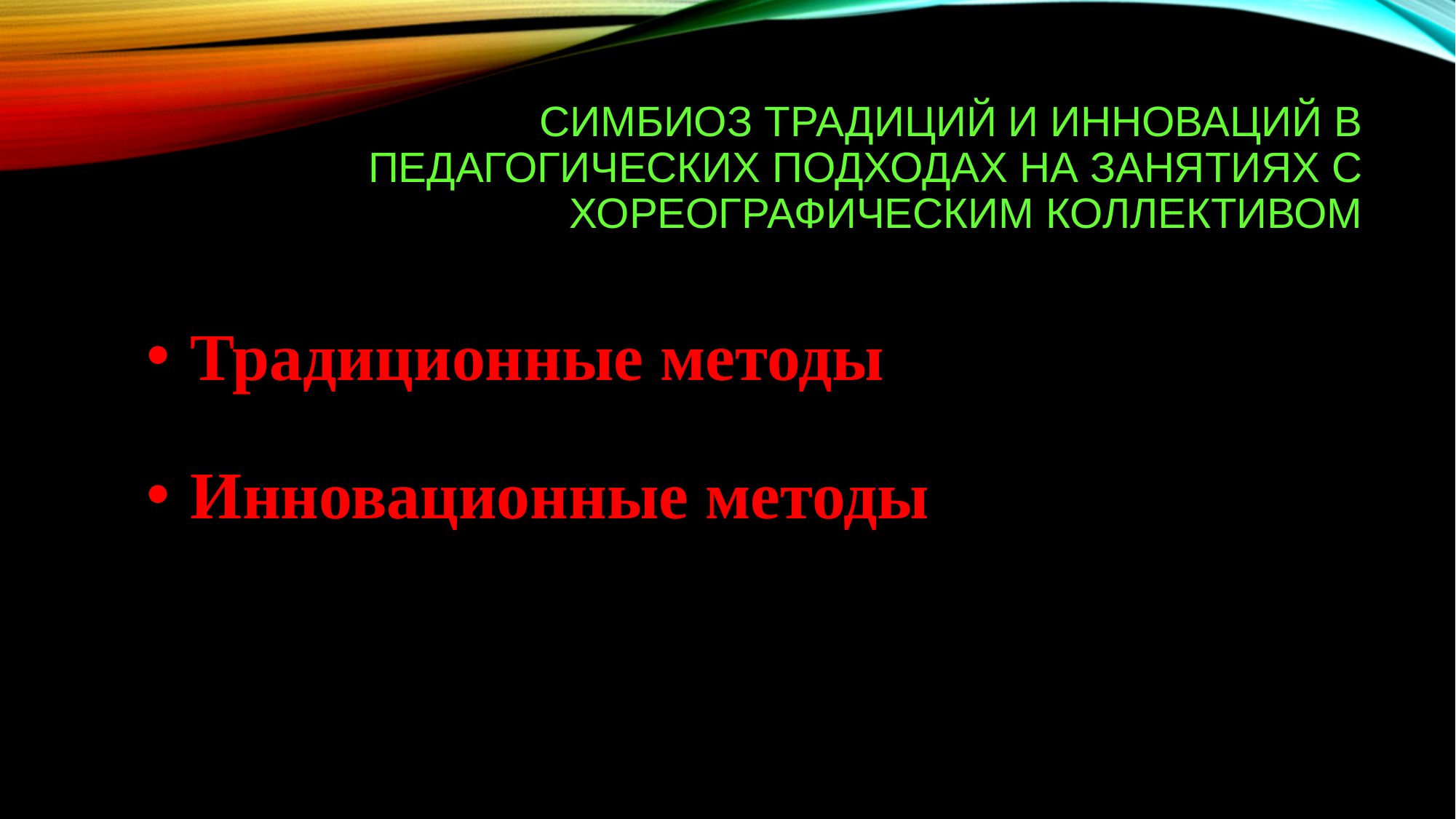

# Симбиоз традиций и инноваций в педагогических подходах на занятиях с хореографическим коллективом

 Традиционные методы

 Инновационные методы